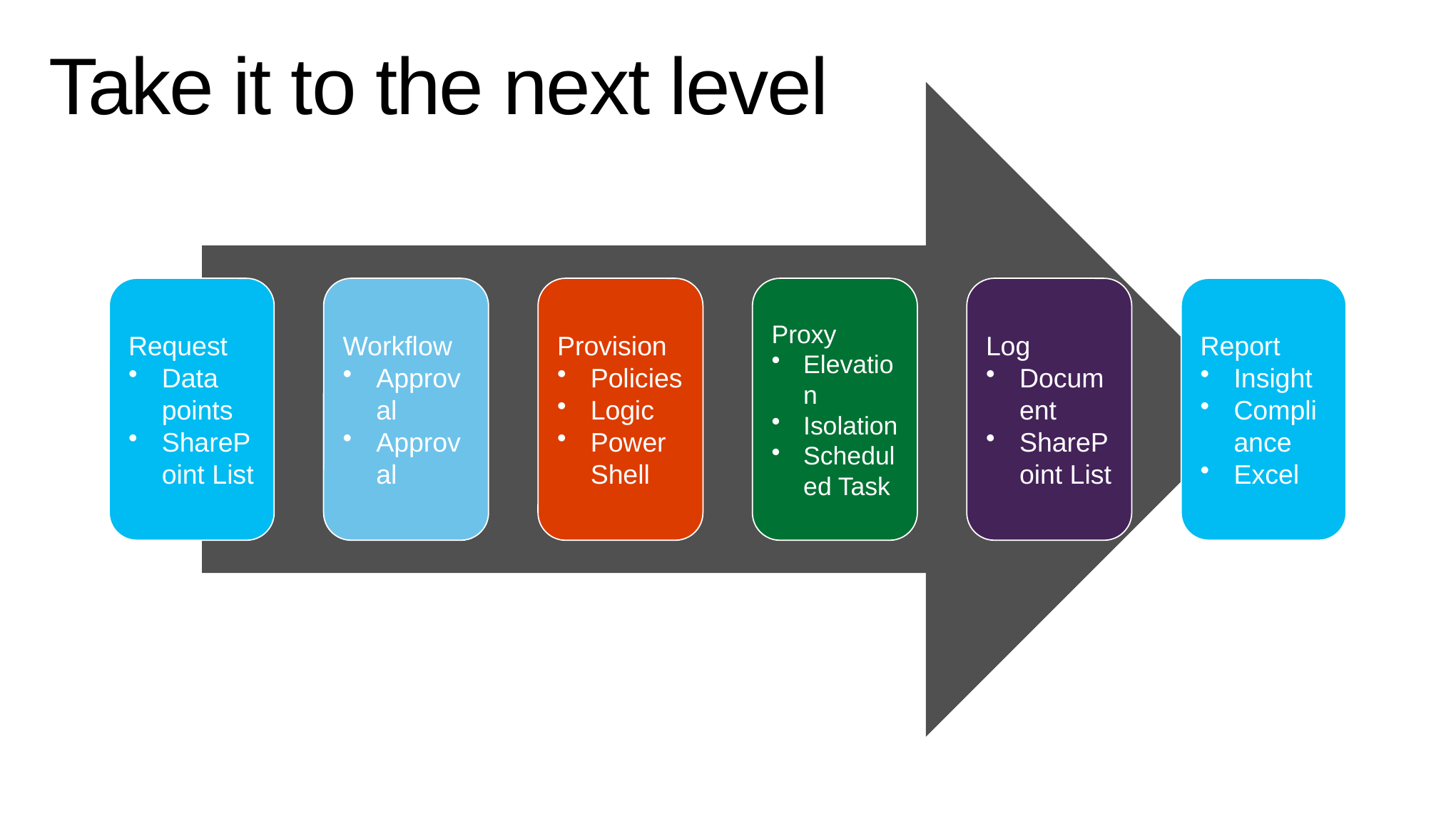

# Take it to the next level
Request
Log
Data points
Policies
Report
Proxy
Workflow
Approval
Provision
Logic
Elevation
Isolation
Insight
Document
Compliance
SharePoint List
Approval
PowerShell
Scheduled Task
SharePoint List
Excel